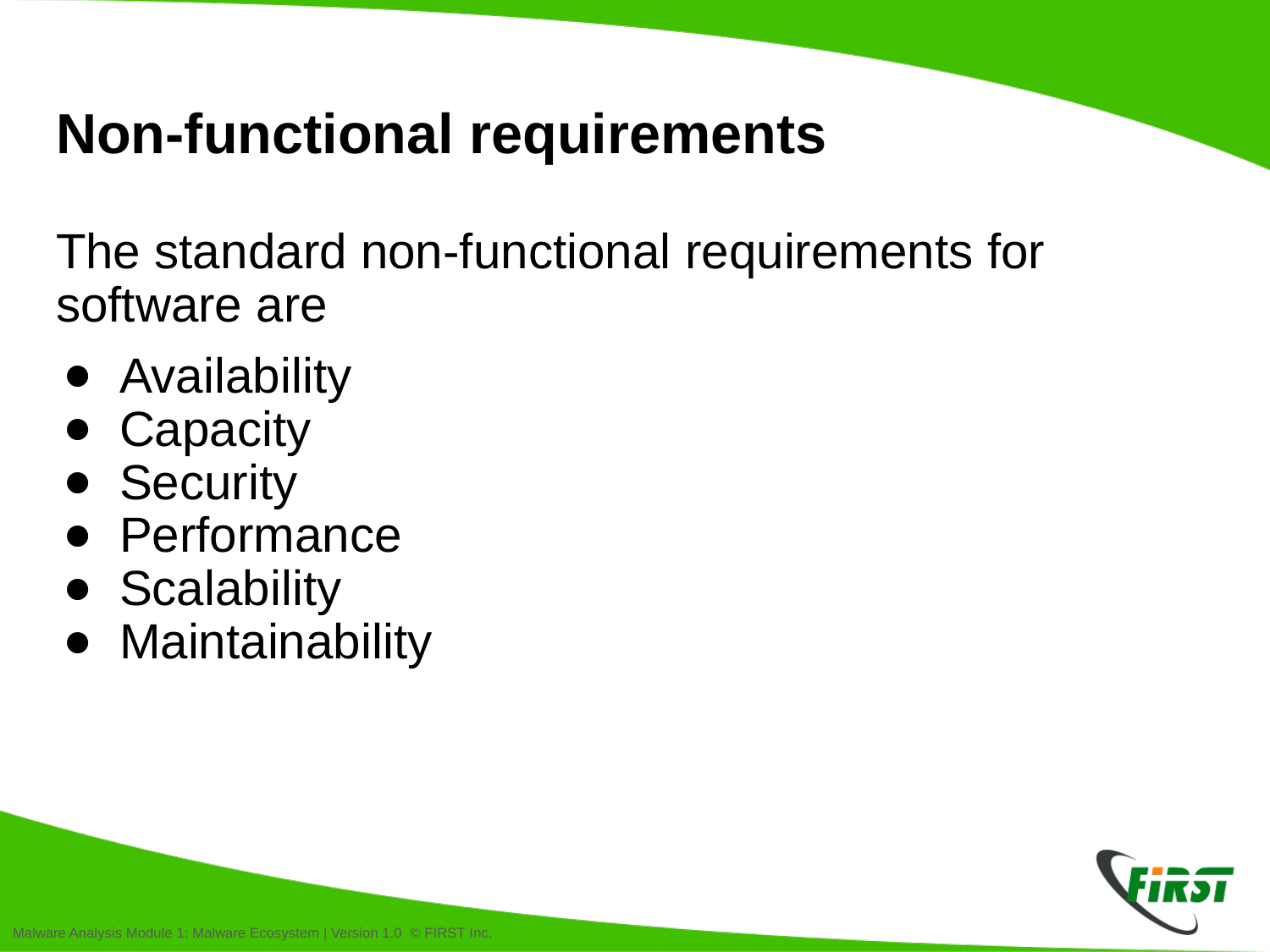

# Non-functional requirements
The standard non-functional requirements for software are
Availability
Capacity
Security
Performance
Scalability
Maintainability